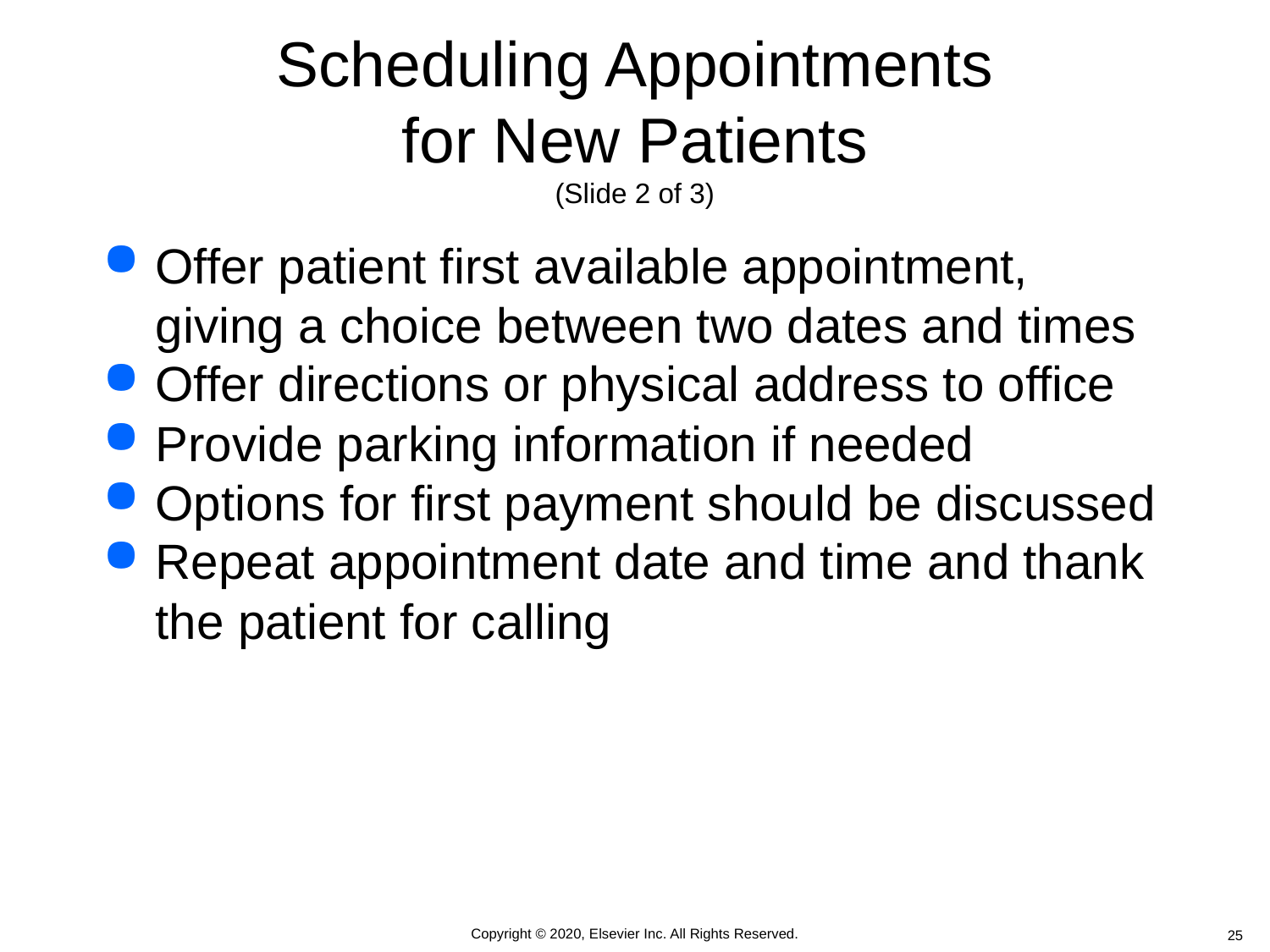

# Scheduling Appointments for New Patients (Slide 2 of 3)
Offer patient first available appointment, giving a choice between two dates and times
Offer directions or physical address to office
Provide parking information if needed
Options for first payment should be discussed
Repeat appointment date and time and thank the patient for calling

 25